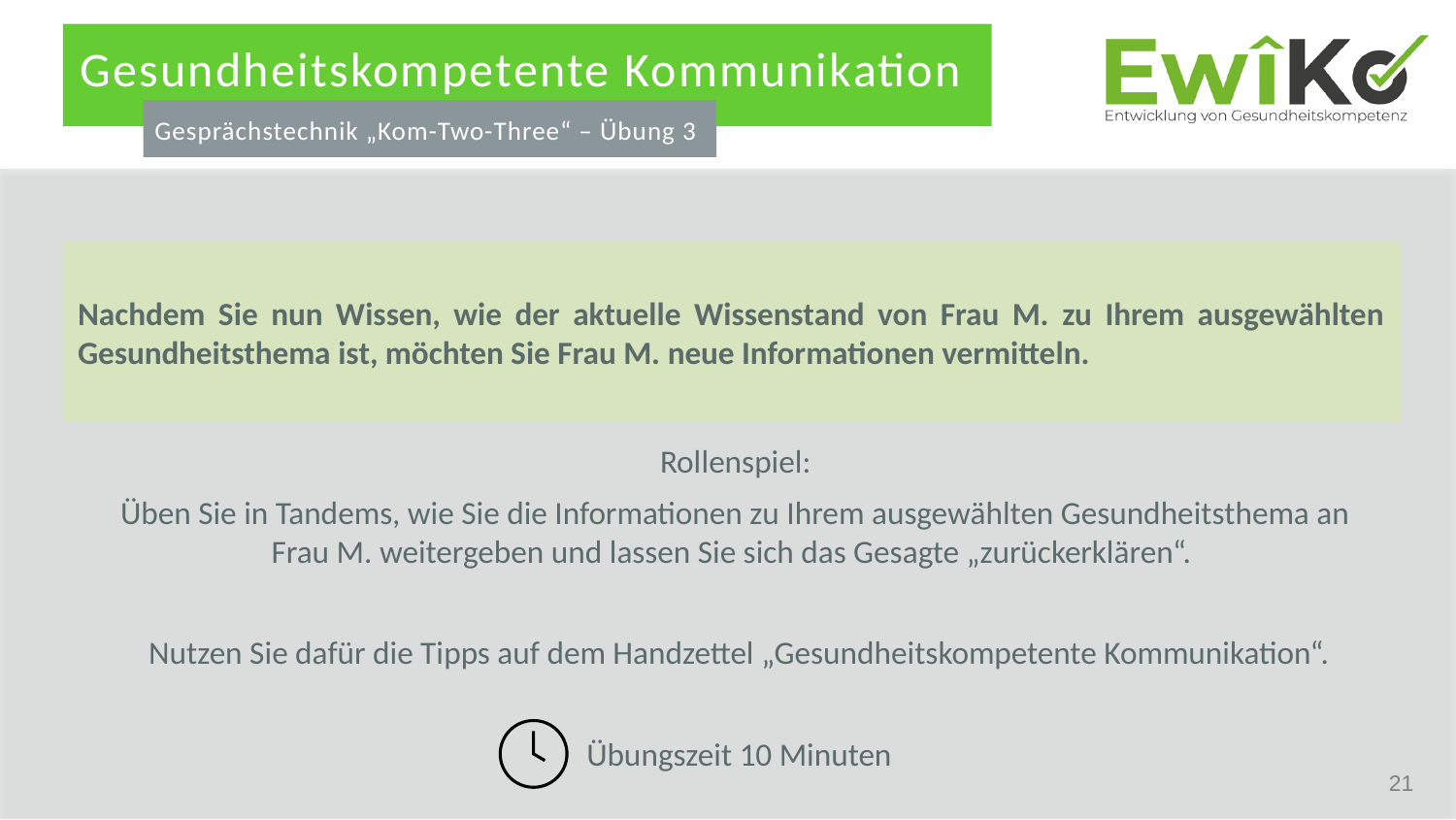

Gesundheitskompetente Kommunikation
Gesprächstechnik „Kom-Two-Three“ – Übung 3
Nachdem Sie nun Wissen, wie der aktuelle Wissenstand von Frau M. zu Ihrem ausgewählten Gesundheitsthema ist, möchten Sie Frau M. neue Informationen vermitteln.
Rollenspiel:
Üben Sie in Tandems, wie Sie die Informationen zu Ihrem ausgewählten Gesundheitsthema an
Frau M. weitergeben und lassen Sie sich das Gesagte „zurückerklären“.

Nutzen Sie dafür die Tipps auf dem Handzettel „Gesundheitskompetente Kommunikation“.

Übungszeit 10 Minuten